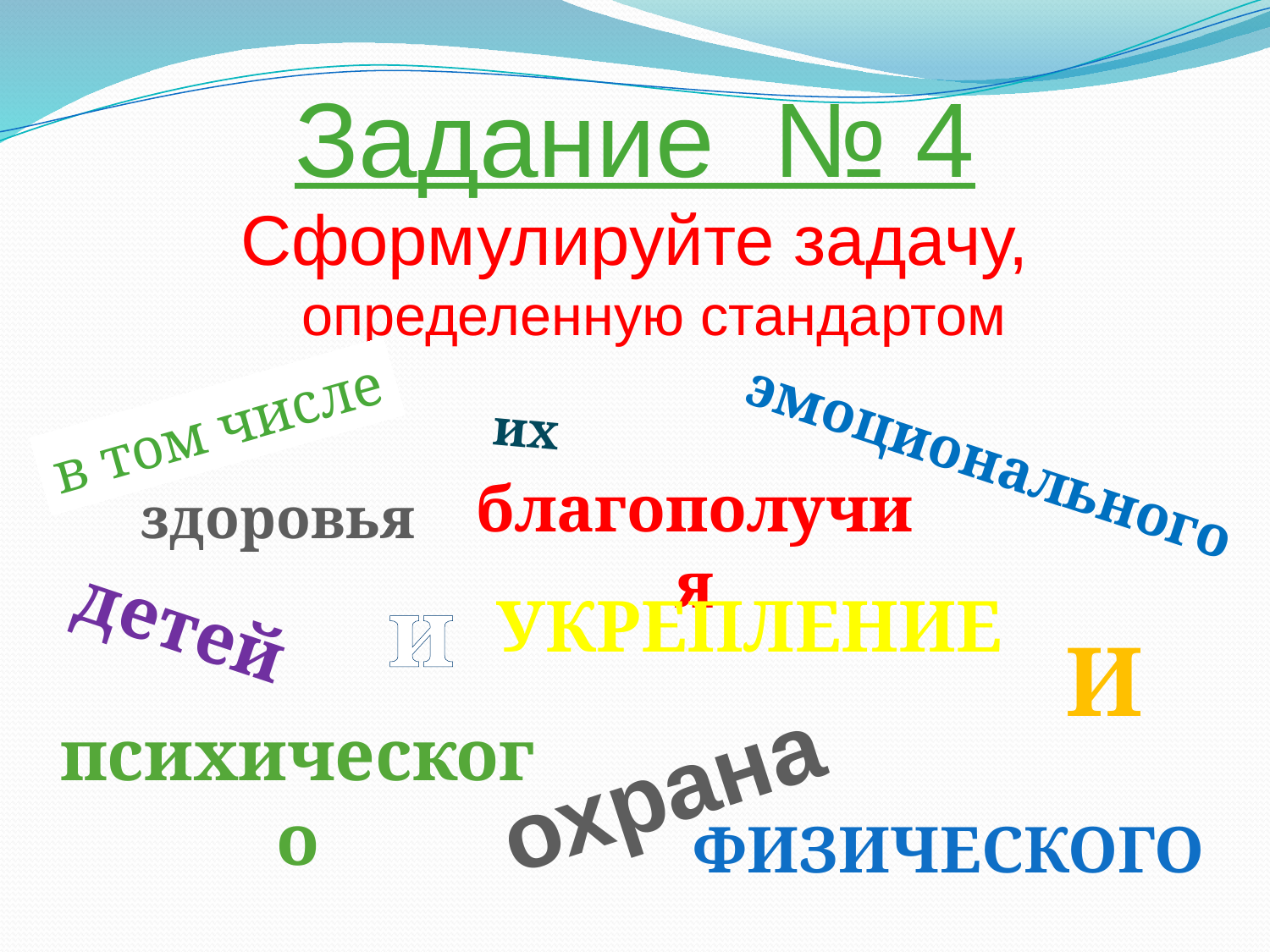

# Задание  № 4
Сформулируйте задачу, определенную стандартом
в том числе
их
эмоционального
благополучия
здоровья
и
детей
укрепление
и
психического
охрана
физического